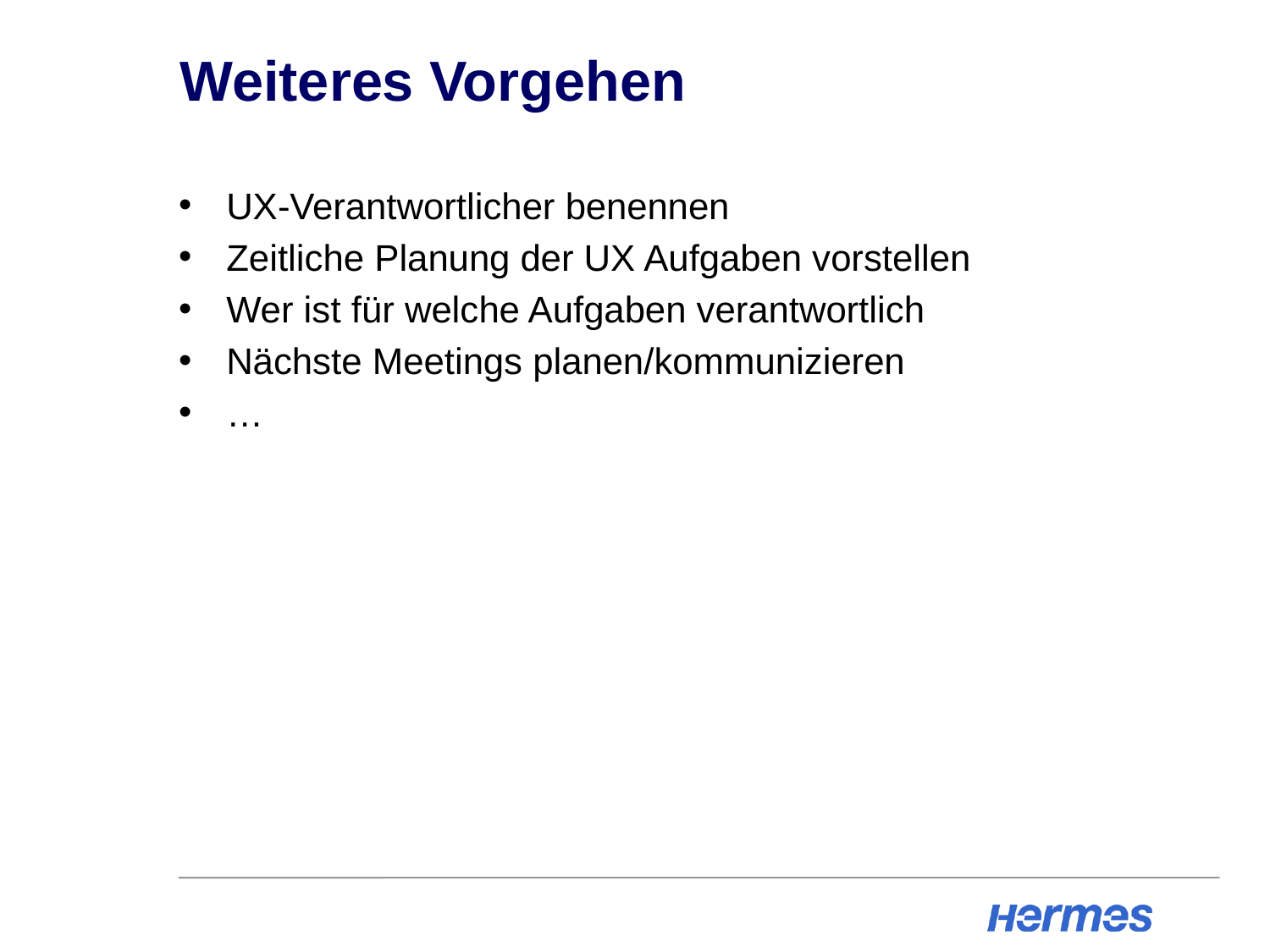

# Weiteres Vorgehen
UX-Verantwortlicher benennen
Zeitliche Planung der UX Aufgaben vorstellen
Wer ist für welche Aufgaben verantwortlich
Nächste Meetings planen/kommunizieren
…